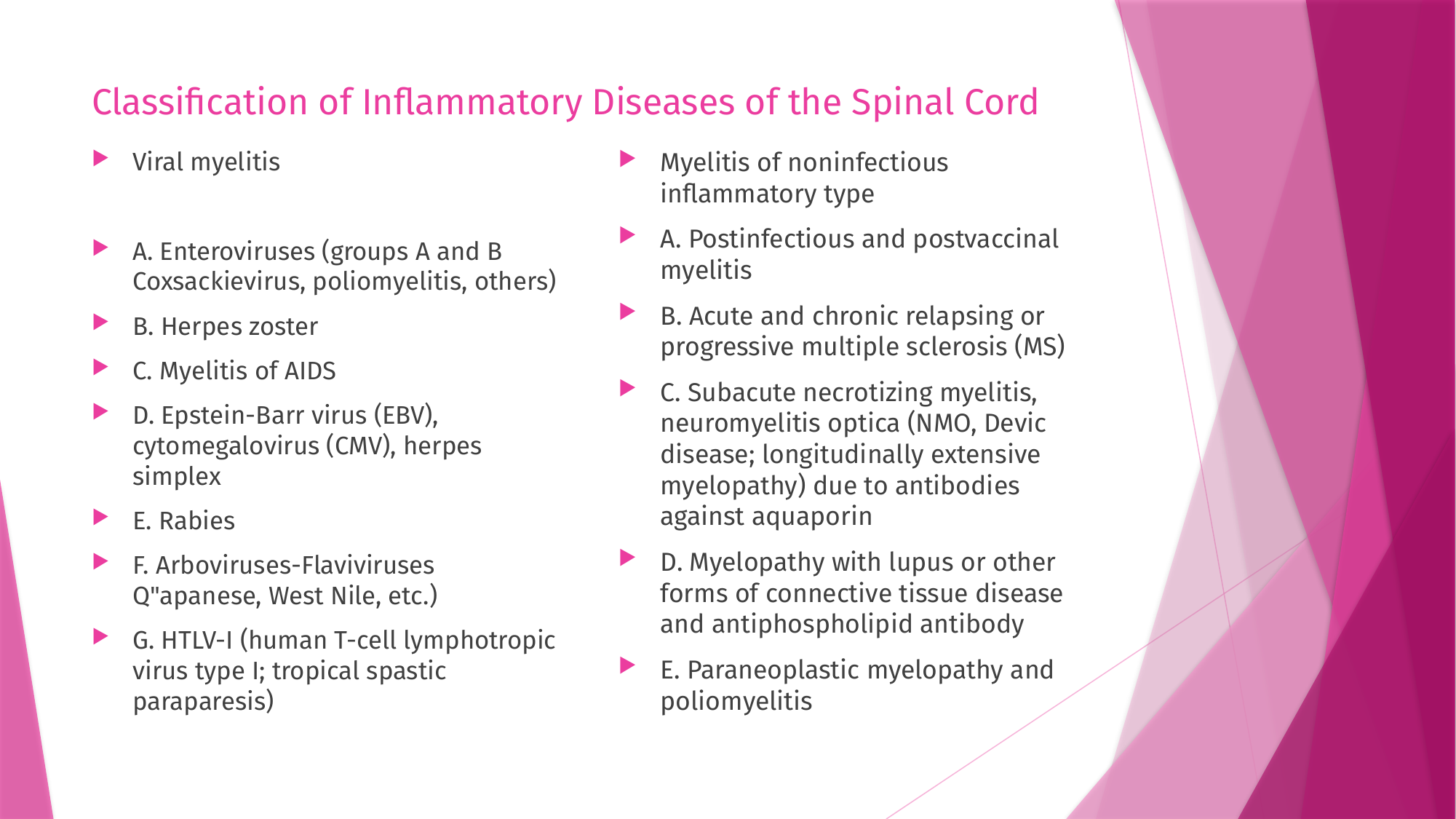

# Classification of Inflammatory Diseases of the Spinal Cord
Viral myelitis

A. Enteroviruses (groups A and B Coxsackievirus, poliomyelitis, others)
B. Herpes zoster
C. Myelitis of AIDS
D. Epstein-Barr virus (EBV), cytomegalovirus (CMV), herpes simplex
E. Rabies
F. Arboviruses-Flaviviruses Q"apanese, West Nile, etc.)
G. HTLV-I (human T-cell lymphotropic virus type I; tropical spastic paraparesis)

Myelitis of noninfectious inflammatory type
A. Postinfectious and postvaccinal myelitis
B. Acute and chronic relapsing or progressive multiple sclerosis (MS)
C. Subacute necrotizing myelitis, neuromyelitis optica (NMO, Devic disease; longitudinally extensive myelopathy) due to antibodies against aquaporin
D. Myelopathy with lupus or other forms of connective tissue disease and antiphospholipid antibody
E. Paraneoplastic myelopathy and poliomyelitis